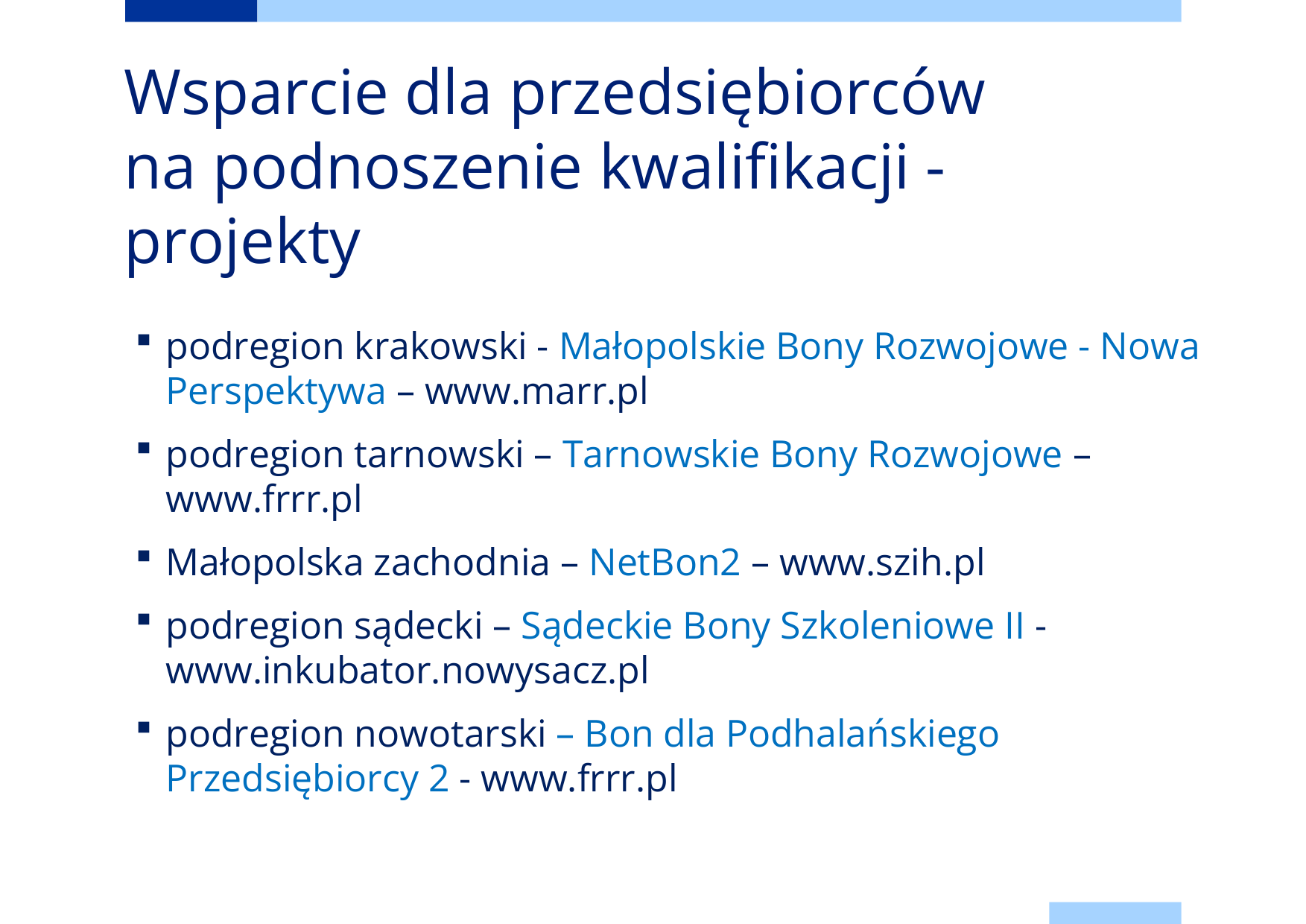

# Wsparcie dla przedsiębiorców na podnoszenie kwalifikacji - projekty
podregion krakowski - Małopolskie Bony Rozwojowe - Nowa Perspektywa – www.marr.pl
podregion tarnowski – Tarnowskie Bony Rozwojowe – www.frrr.pl
Małopolska zachodnia – NetBon2 – www.szih.pl
podregion sądecki – Sądeckie Bony Szkoleniowe II -
www.inkubator.nowysacz.pl
podregion nowotarski – Bon dla Podhalańskiego Przedsiębiorcy 2 - www.frrr.pl